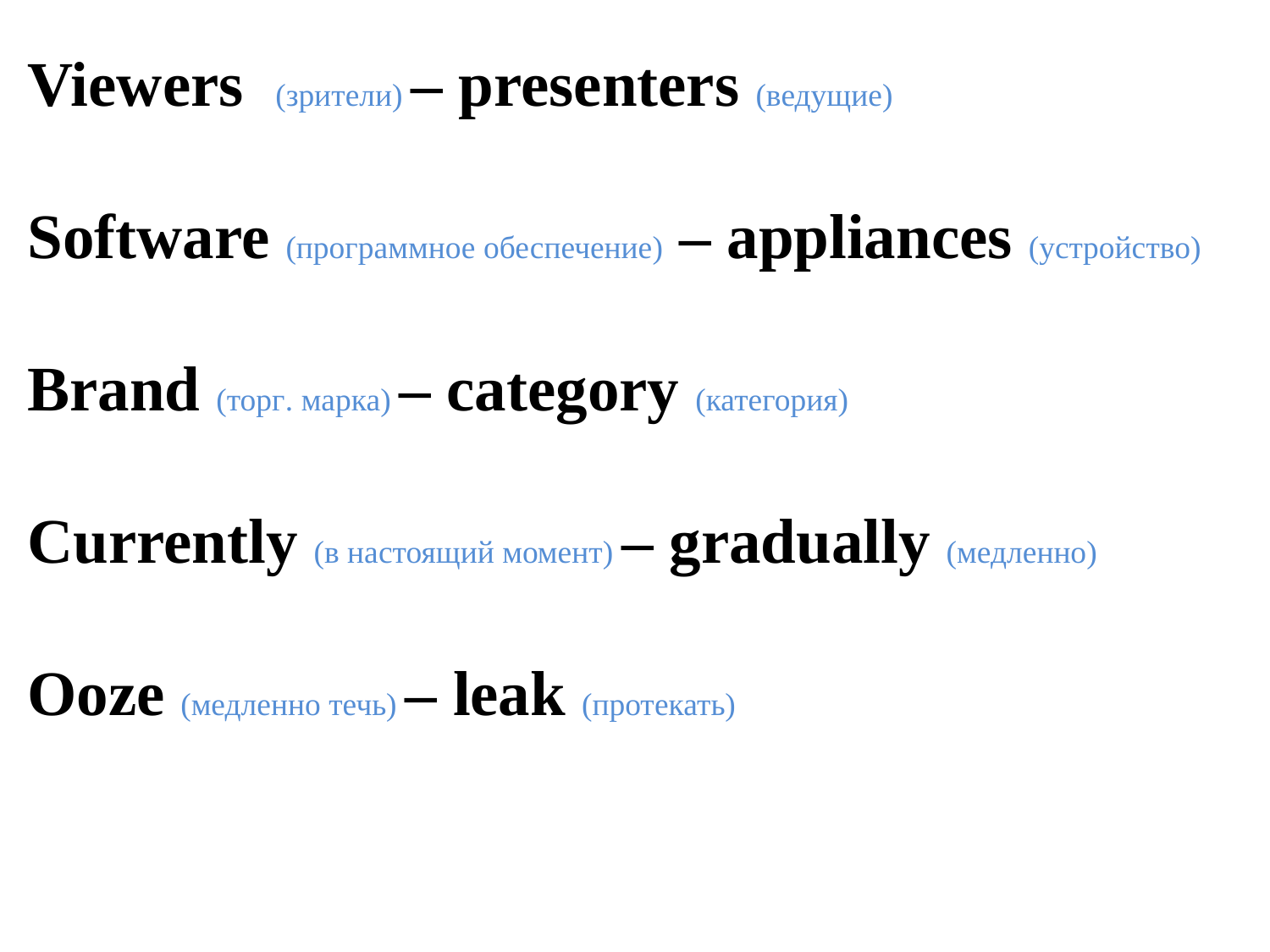

Viewers  (зрители) – presenters (ведущие)

Software (программное обеспечение) – appliances (устройство)

Brand (торг. марка) – category (категория)

Currently (в настоящий момент) – gradually (медленно)

Ooze (медленно течь) – leak (протекать)